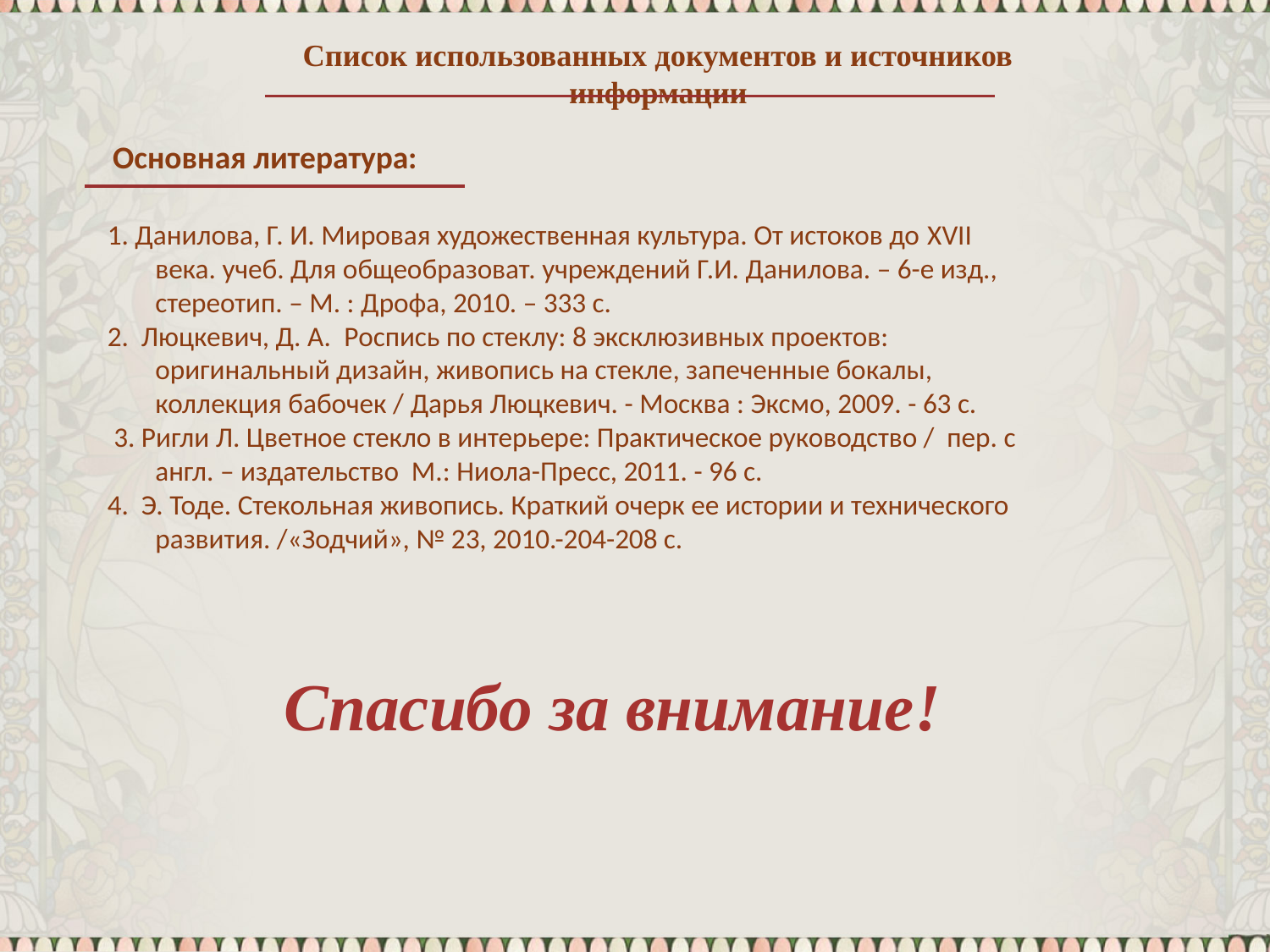

Список использованных документов и источников информации

Основная литература:
1. Данилова, Г. И. Мировая художественная культура. От истоков до XVII века. учеб. Для общеобразоват. учреждений Г.И. Данилова. – 6-е изд., стереотип. – М. : Дрофа, 2010. – 333 с.
2.  Люцкевич, Д. А.  Роспись по стеклу: 8 эксклюзивных проектов: оригинальный дизайн, живопись на стекле, запеченные бокалы, коллекция бабочек / Дарья Люцкевич. - Москва : Эксмо, 2009. - 63 с.
 3. Ригли Л. Цветное стекло в интерьере: Практическое руководство /  пер. с англ. – издательство  М.: Ниола-Пресс, 2011. - 96 с.
4.  Э. Тоде. Стекольная живопись. Краткий очерк ее истории и технического развития. /«Зодчий», № 23, 2010.-204-208 с.
Спасибо за внимание!